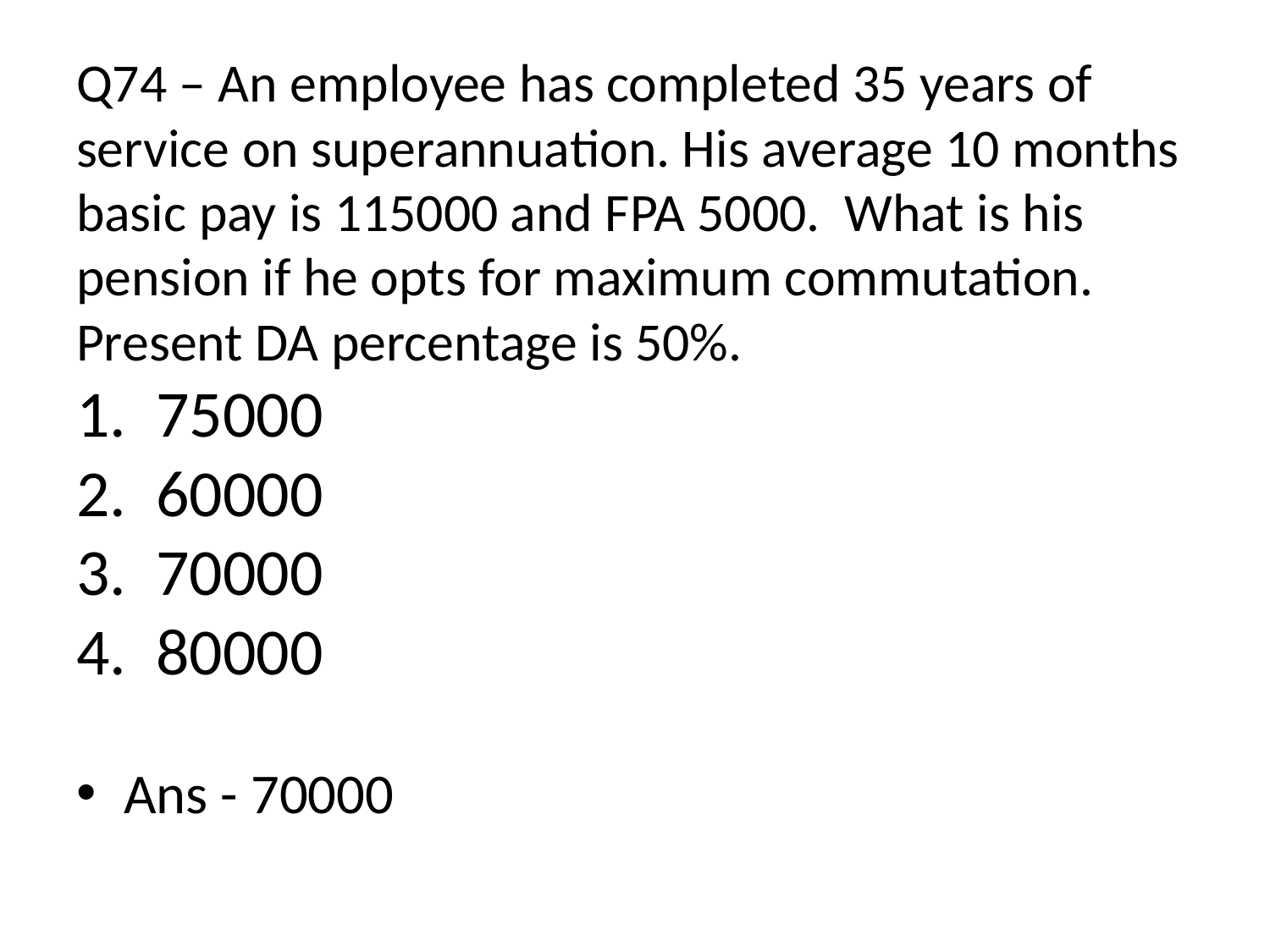

# Q74 – An employee has completed 35 years of service on superannuation. His average 10 months basic pay is 115000 and FPA 5000.  What is his pension if he opts for maximum commutation.  Present DA percentage is 50%. 1.  75000 2.  60000 3.  70000 4.  80000
Ans - 70000